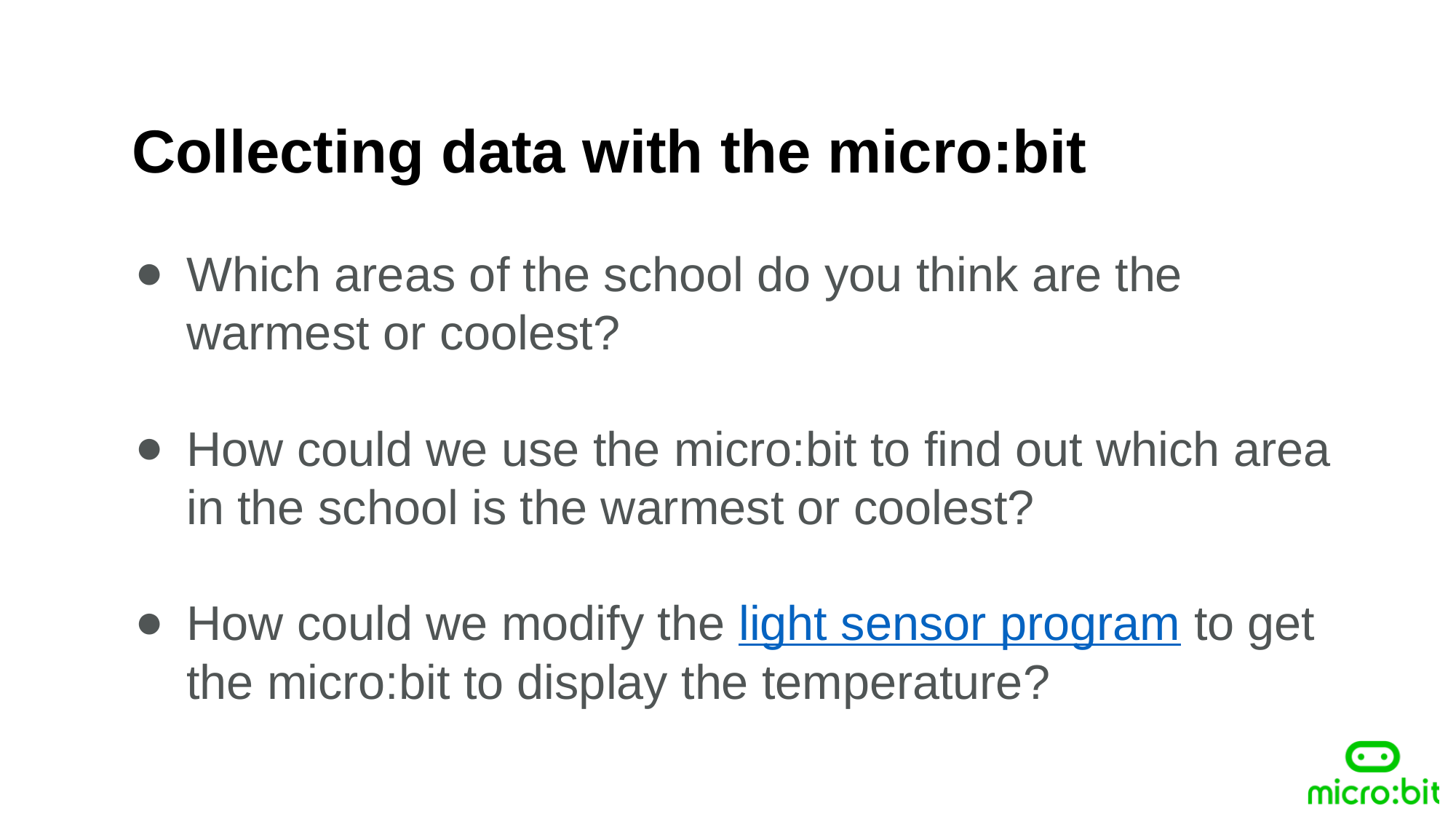

Collecting data with the micro:bit

Which areas of the school do you think are the warmest or coolest?

How could we use the micro:bit to find out which area in the school is the warmest or coolest?

How could we modify the light sensor program to get the micro:bit to display the temperature?